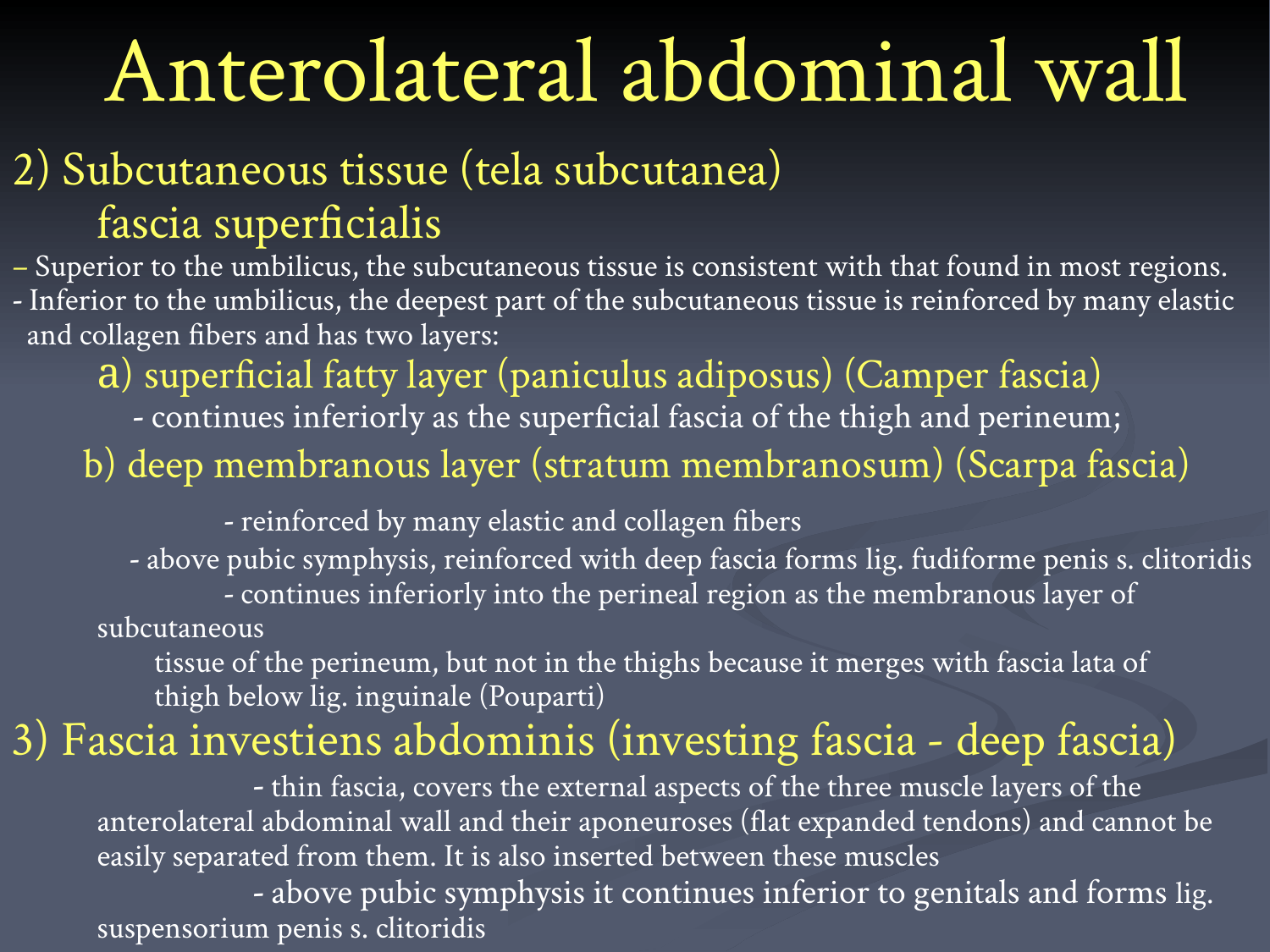

Anterolateral abdominal wall
2) Subcutaneous tissue (tela subcutanea)
fascia superficialis
– Superior to the umbilicus, the subcutaneous tissue is consistent with that found in most regions.
- Inferior to the umbilicus, the deepest part of the subcutaneous tissue is reinforced by many elastic
  and collagen fibers and has two layers:
а) superficial fatty layer (paniculus adiposus) (Camper fascia)
     - continues inferiorly as the superficial fascia of the thigh and perineum;
       b) deep membranous layer (stratum membranosum) (Scarpa fascia)
	- reinforced by many elastic and collagen fibers
     - above pubic symphysis, reinforced with deep fascia forms lig. fudiforme penis s. clitoridis
		- continues inferiorly into the perineal region as the membranous layer of subcutaneous
        tissue of the perineum, but not in the thighs because it merges with fascia lata of
        thigh below lig. inguinale (Pouparti)
3) Fascia investiens abdominis (investing fascia - deep fascia)
		    - thin fascia, covers the external aspects of the three muscle layers of the anterolateral abdominal wall and their aponeuroses (flat expanded tendons) and cannot be easily separated from them. It is also inserted between these muscles
		    - above pubic symphysis it continues inferior to genitals and forms lig. suspensorium penis s. clitoridis